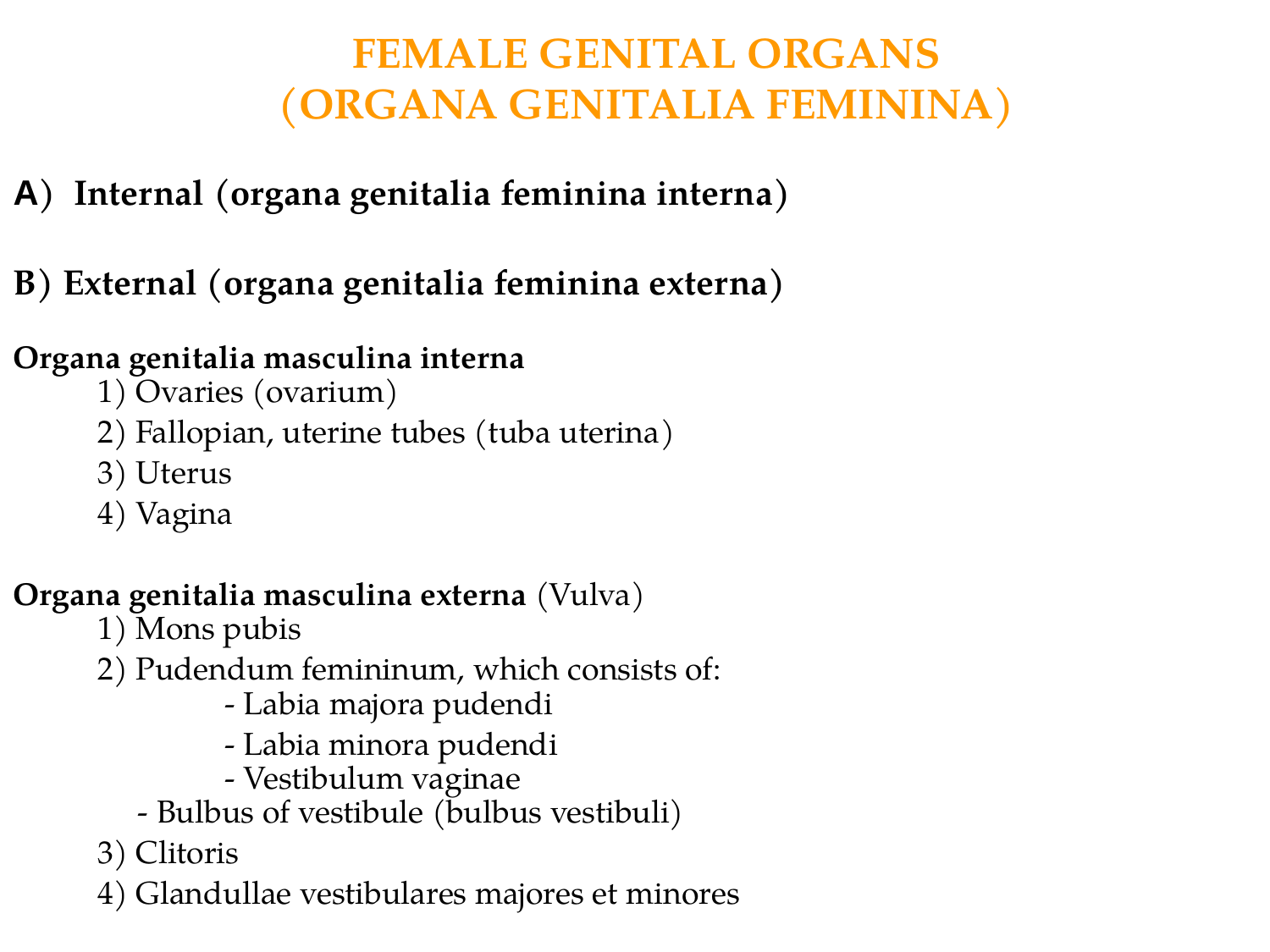

FEMALE GENITAL ORGANS
(ORGANA GENITALIA FEMININA)

А)  Internal (organa genitalia feminina interna)

B) External (organa genitalia feminina externa)

Organa genitalia masculina interna
1) Ovaries (ovarium)
	2) Fallopian, uterine tubes (tuba uterina)
	3) Uterus
	4) Vagina

Organa genitalia masculina externa (Vulva)
1) Mons pubis
	2) Pudendum femininum, which consists of:
	- Labia majora pudendi
            	- Labia minora pudendi
	- Vestibulum vaginae
     - Bulbus of vestibule (bulbus vestibuli)
	3) Clitoris
	4) Glandullae vestibulares majores et minores